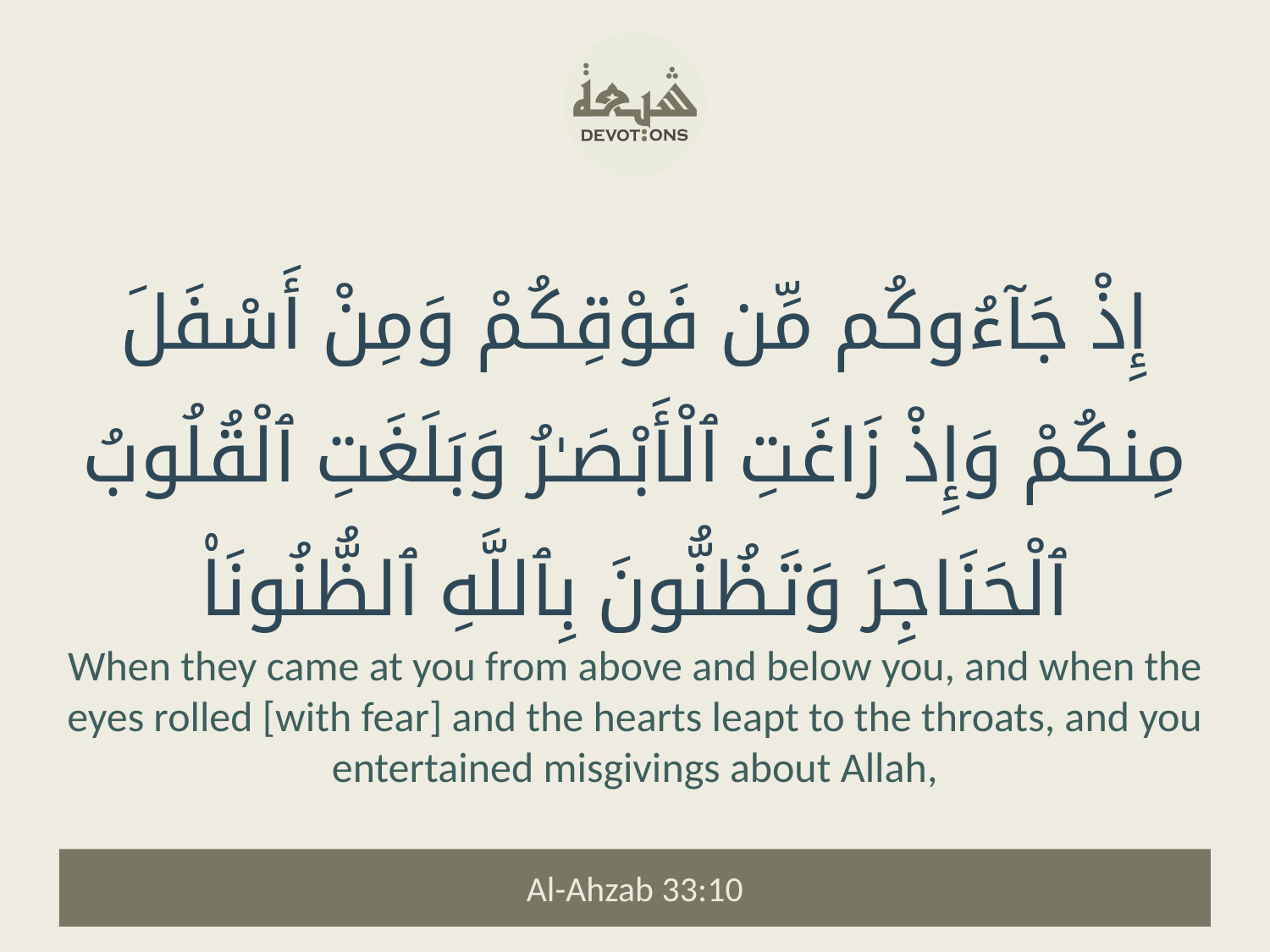

إِذْ جَآءُوكُم مِّن فَوْقِكُمْ وَمِنْ أَسْفَلَ مِنكُمْ وَإِذْ زَاغَتِ ٱلْأَبْصَـٰرُ وَبَلَغَتِ ٱلْقُلُوبُ ٱلْحَنَاجِرَ وَتَظُنُّونَ بِٱللَّهِ ٱلظُّنُونَا۠
When they came at you from above and below you, and when the eyes rolled [with fear] and the hearts leapt to the throats, and you entertained misgivings about Allah,
Al-Ahzab 33:10